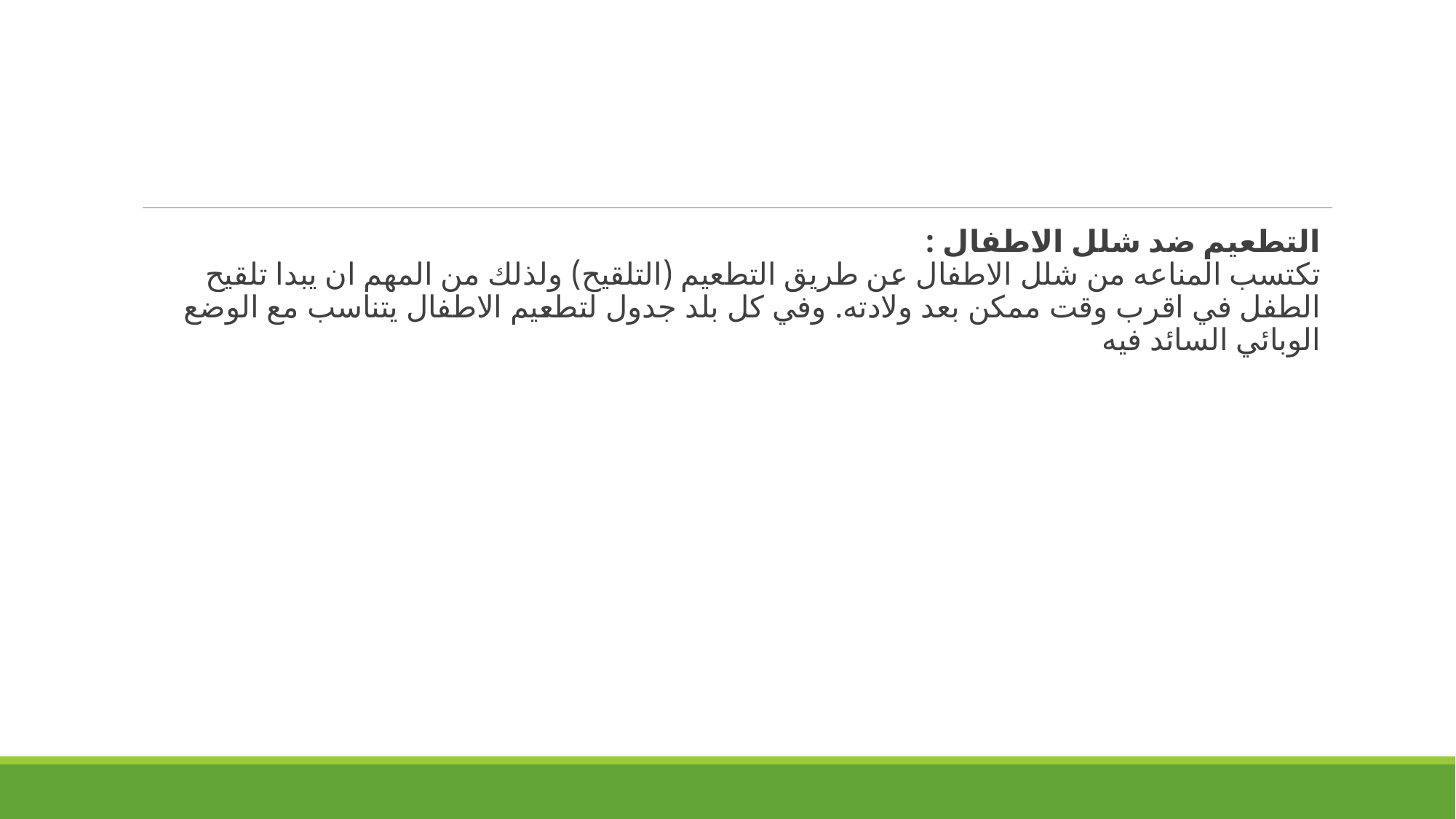

#
التطعيم ضد شلل الاطفال :
تكتسب المناعه من شلل الاطفال عن طريق التطعيم (التلقيح) ولذلك من المهم ان يبدا تلقيح الطفل في اقرب وقت ممكن بعد ولادته. وفي كل بلد جدول لتطعيم الاطفال يتناسب مع الوضع الوبائي السائد فيه